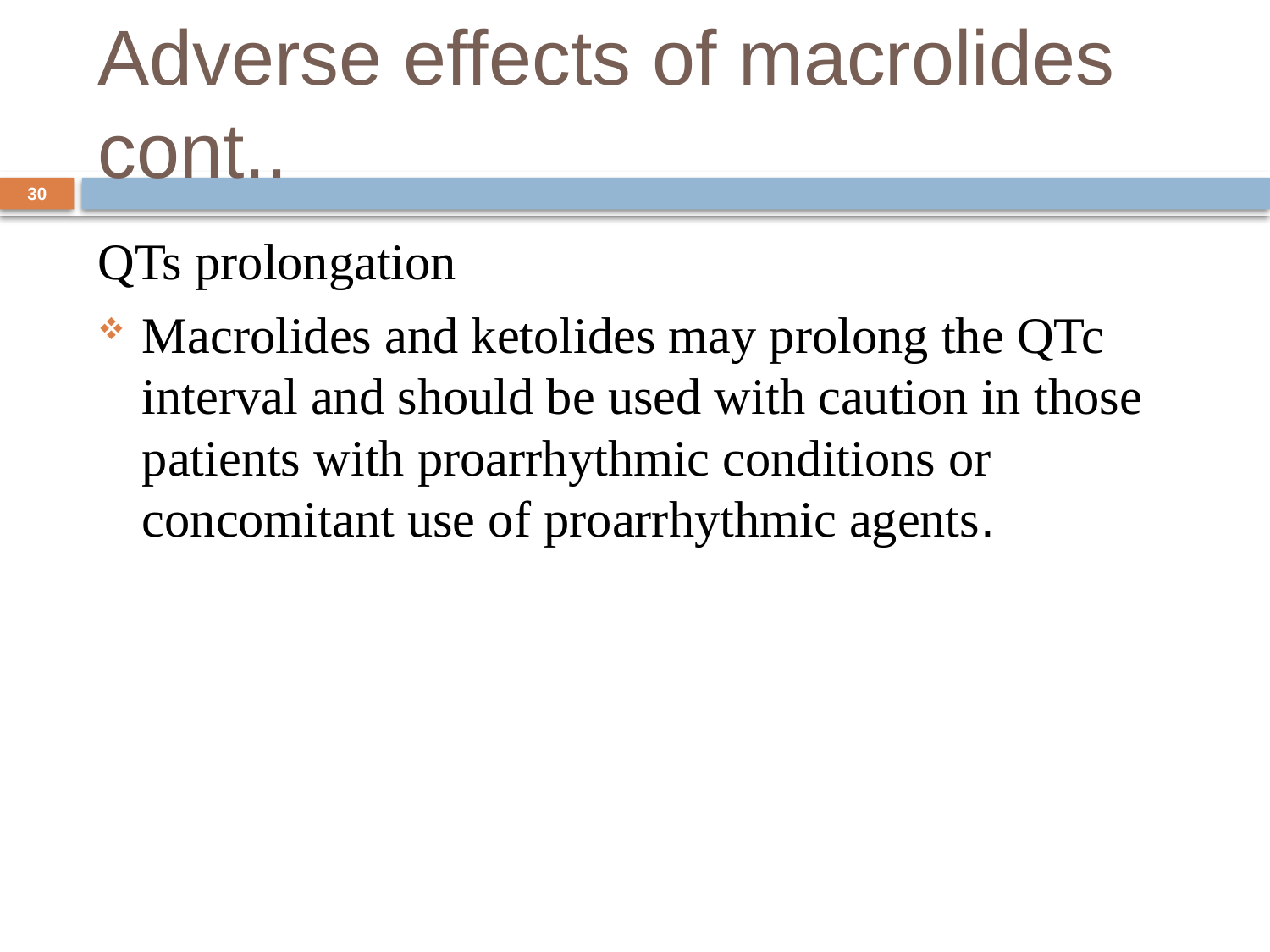

# Adverse effects of macrolides cont..
30
QTs prolongation
Macrolides and ketolides may prolong the QTc interval and should be used with caution in those patients with proarrhythmic conditions or concomitant use of proarrhythmic agents.